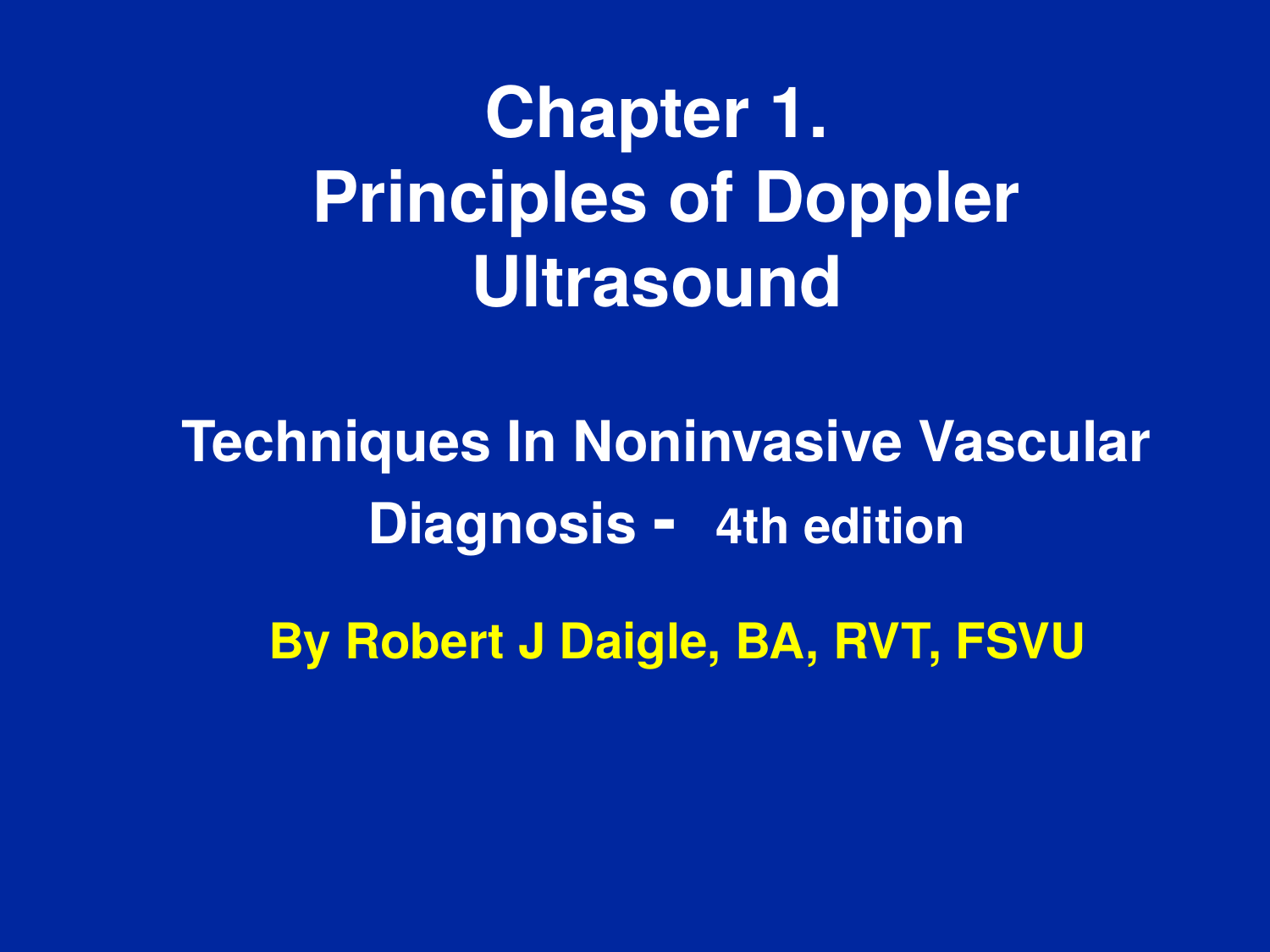

# Chapter 1. Principles of Doppler Ultrasound Techniques In Noninvasive Vascular Diagnosis -  4th edition
By Robert J Daigle, BA, RVT, FSVU